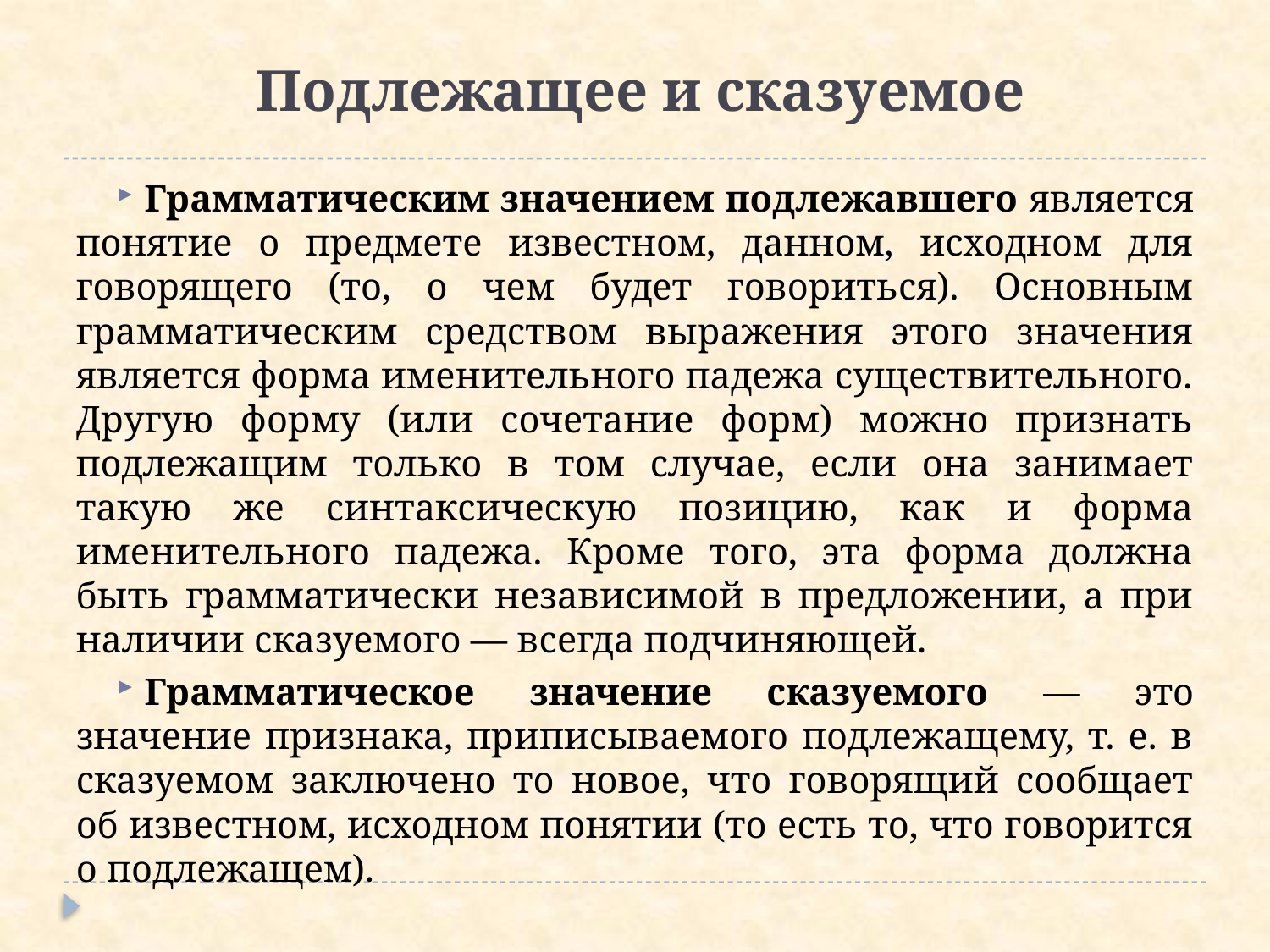

# Подлежащее и сказуемое
Грамматическим значением подлежавшего является понятие о предмете известном, данном, исходном для говорящего (то, о чем будет говориться). Основным грамматическим средством выражения этого значения является форма именительного падежа существительного. Другую форму (или сочетание форм) можно признать подлежащим только в том случае, если она занимает такую же синтаксическую позицию, как и форма именительного падежа. Кроме того, эта форма должна быть грамматически независимой в предложении, а при наличии сказуемого — всегда подчиняющей.
Грамматическое значение сказуемого — это значение признака, приписываемого подлежащему, т. е. в сказуемом заключено то новое, что говорящий сообщает об известном, исходном понятии (то есть то, что говорится о подлежащем).